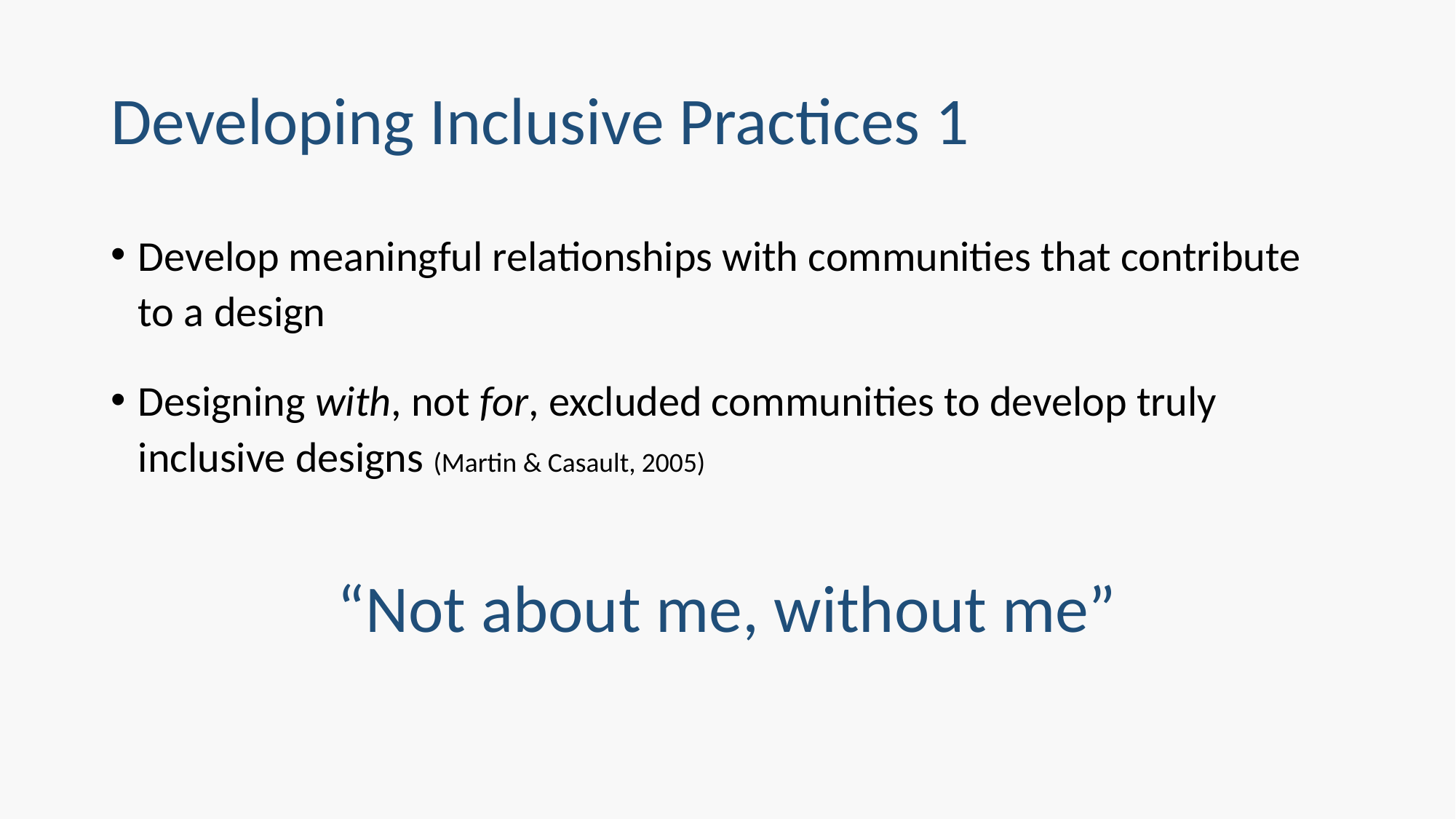

# Developing Inclusive Practices 1
Develop meaningful relationships with communities that contribute to a design
Designing with, not for, excluded communities to develop truly inclusive designs (Martin & Casault, 2005)

“Not about me, without me”